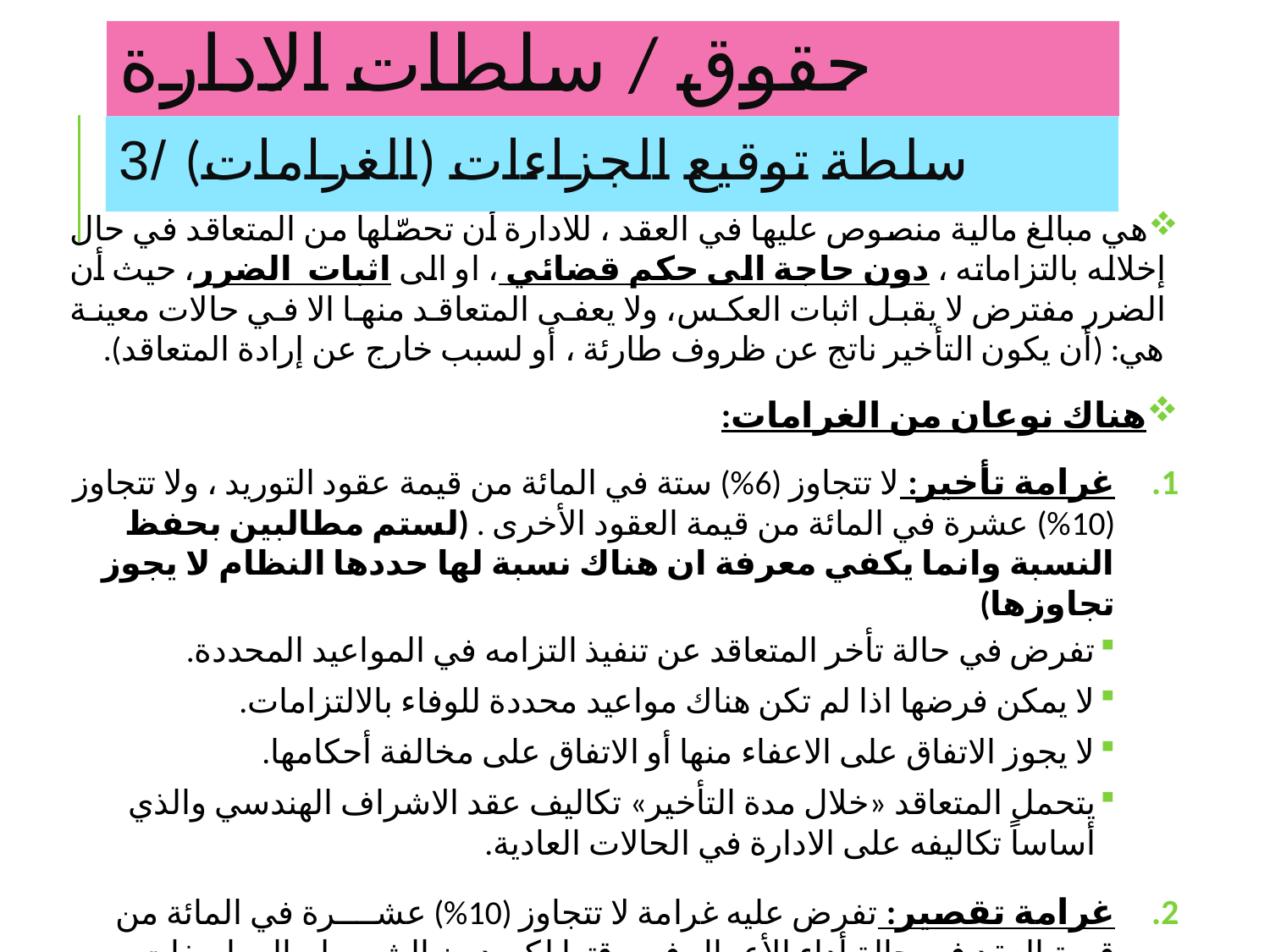

# حقوق / سلطات الادارة
3/ سلطة توقيع الجزاءات (الغرامات)
هي مبالغ مالية منصوص عليها في العقد ، للادارة أن تحصّلها من المتعاقد في حال إخلاله بالتزاماته ، دون حاجة الى حكم قضائي ، او الى اثبات  الضرر، حيث أن الضرر مفترض لا يقبل اثبات العكس، ولا يعفى المتعاقد منها الا في حالات معينة هي: (أن يكون التأخير ناتج عن ظروف طارئة ، أو لسبب خارج عن إرادة المتعاقد).
هناك نوعان من الغرامات:
غرامة تأخير: لا تتجاوز (6%) ستة في المائة من قيمة عقود التوريد ، ولا تتجاوز (10%) عشرة في المائة من قيمة العقود الأخرى . (لستم مطالبين بحفظ النسبة وانما يكفي معرفة ان هناك نسبة لها حددها النظام لا يجوز تجاوزها)
تفرض في حالة تأخر المتعاقد عن تنفيذ التزامه في المواعيد المحددة.
لا يمكن فرضها اذا لم تكن هناك مواعيد محددة للوفاء بالالتزامات.
لا يجوز الاتفاق على الاعفاء منها أو الاتفاق على مخالفة أحكامها.
يتحمل المتعاقد «خلال مدة التأخير» تكاليف عقد الاشراف الهندسي والذي أساساً تكاليفه على الادارة في الحالات العادية.
غرامة تقصير: تفرض عليه غرامة لا تتجاوز (10%) عشــــرة في المائة من قيمة العقد في حالة أداء الأعمال في وقتها لكن دون الشروط والمواصفات المتفق عليها أو عدم توفير بعض الخدمات.